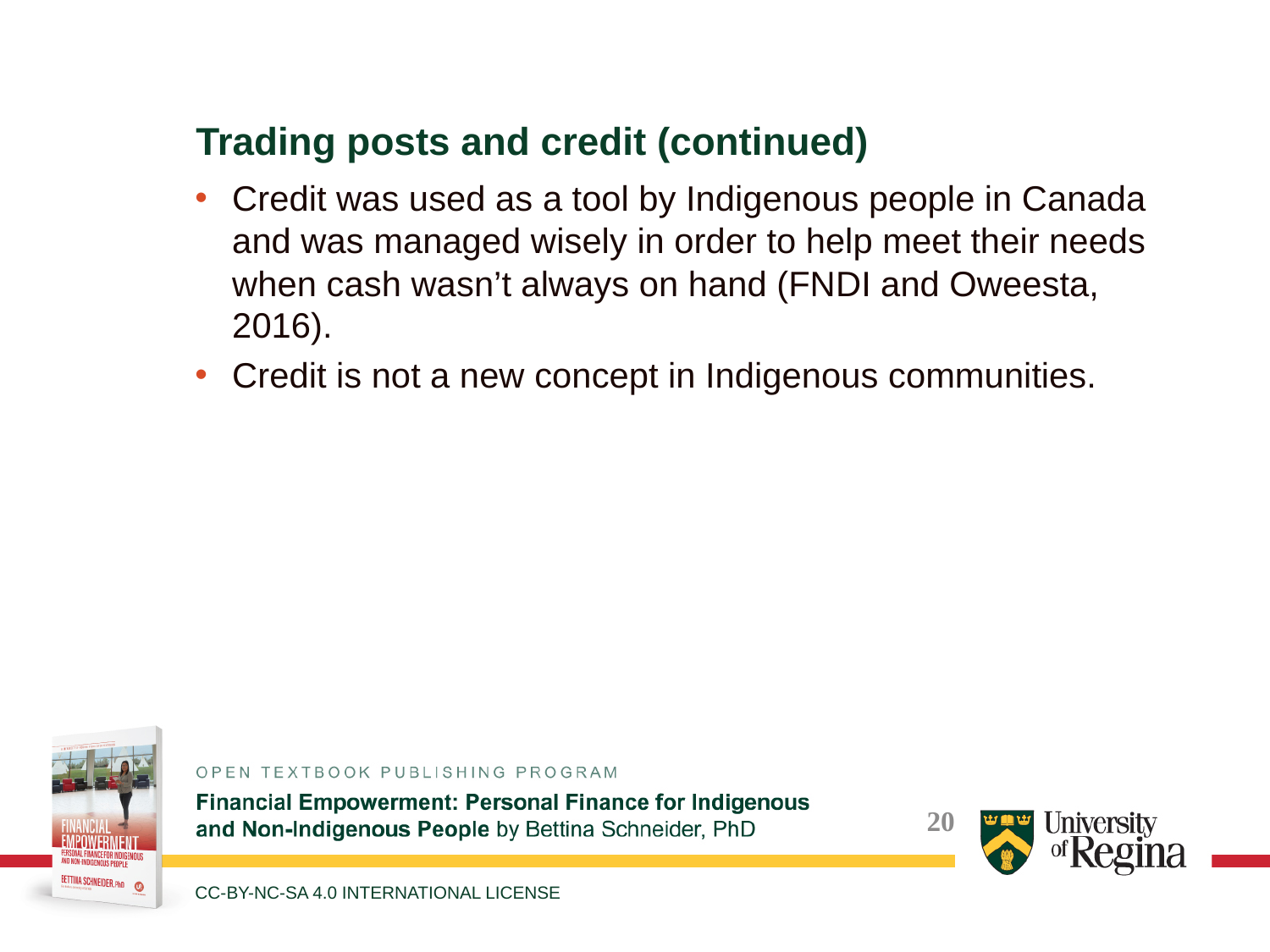

Trading posts and credit (continued)
Credit was used as a tool by Indigenous people in Canada and was managed wisely in order to help meet their needs when cash wasn’t always on hand (FNDI and Oweesta, 2016).
Credit is not a new concept in Indigenous communities.

CC-BY-NC-SA 4.0 INTERNATIONAL LICENSE